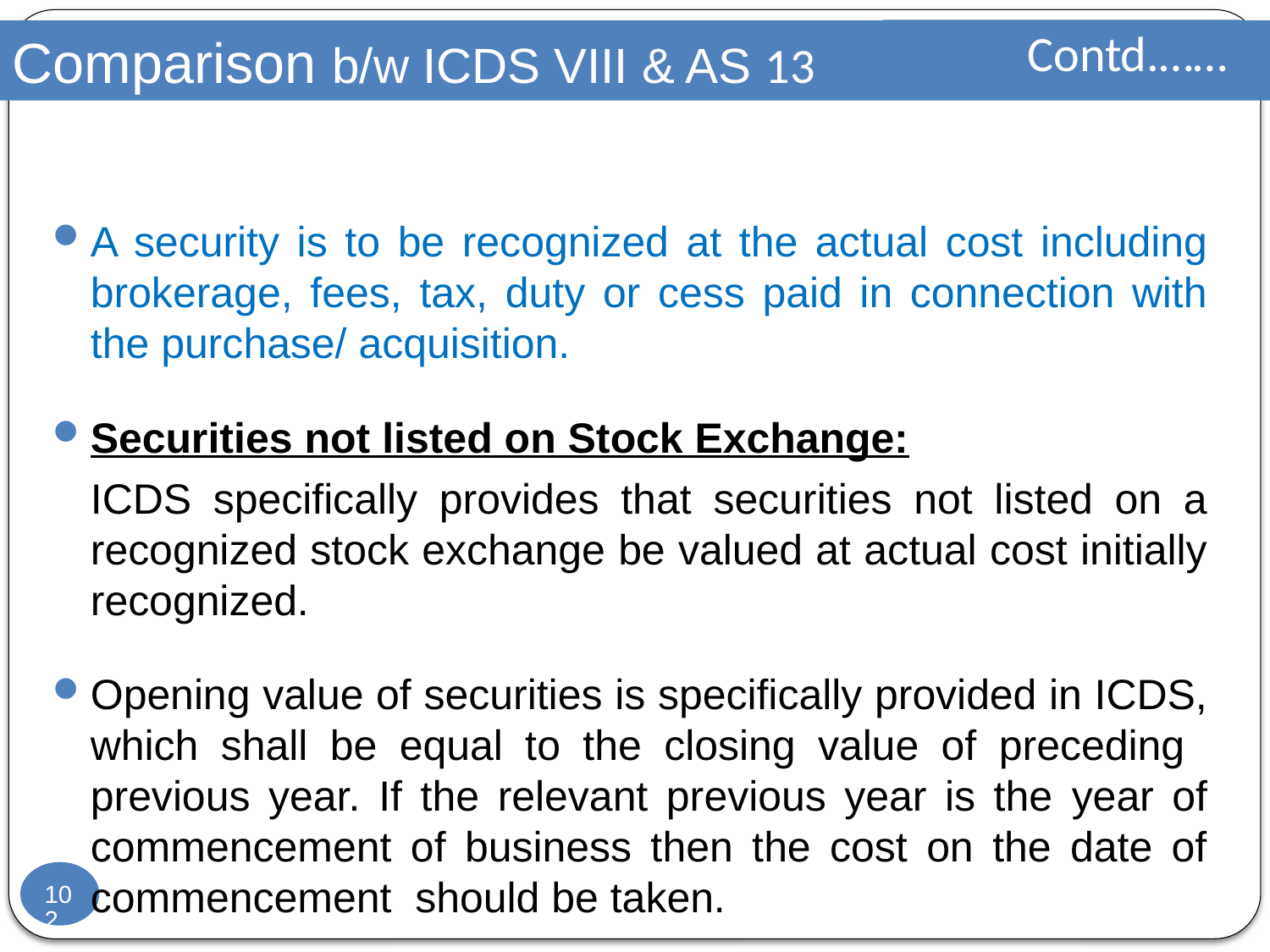

Comparison b/w ICDS VIII & AS 13
# Contd.……
A security is to be recognized at the actual cost including brokerage, fees, tax, duty or cess paid in connection with the purchase/ acquisition.

Securities not listed on Stock Exchange:
	ICDS specifically provides that securities not listed on a recognized stock exchange be valued at actual cost initially recognized.

Opening value of securities is specifically provided in ICDS, which shall be equal to the closing value of preceding  previous year. If the relevant previous year is the year of commencement of business then the cost on the date of commencement  should be taken.
102